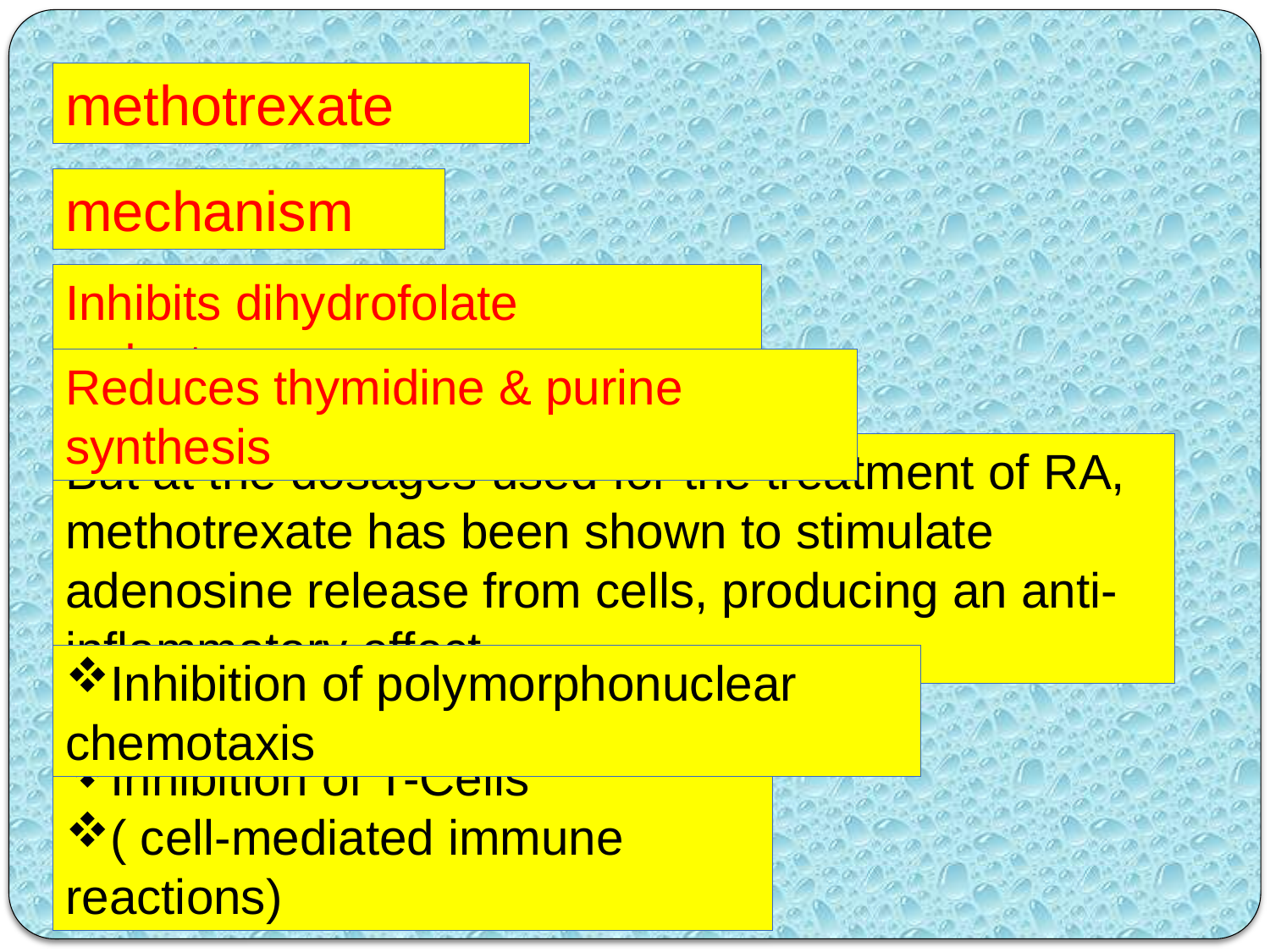

methotrexate
mechanism
Inhibits dihydrofolate reductase
Reduces thymidine & purine synthesis
But at the dosages used for the treatment of RA, methotrexate has been shown to stimulate adenosine release from cells, producing an anti-inflammatory effect.
Inhibition of polymorphonuclear chemotaxis
Inhibition of T-Cells
( cell-mediated immune reactions)